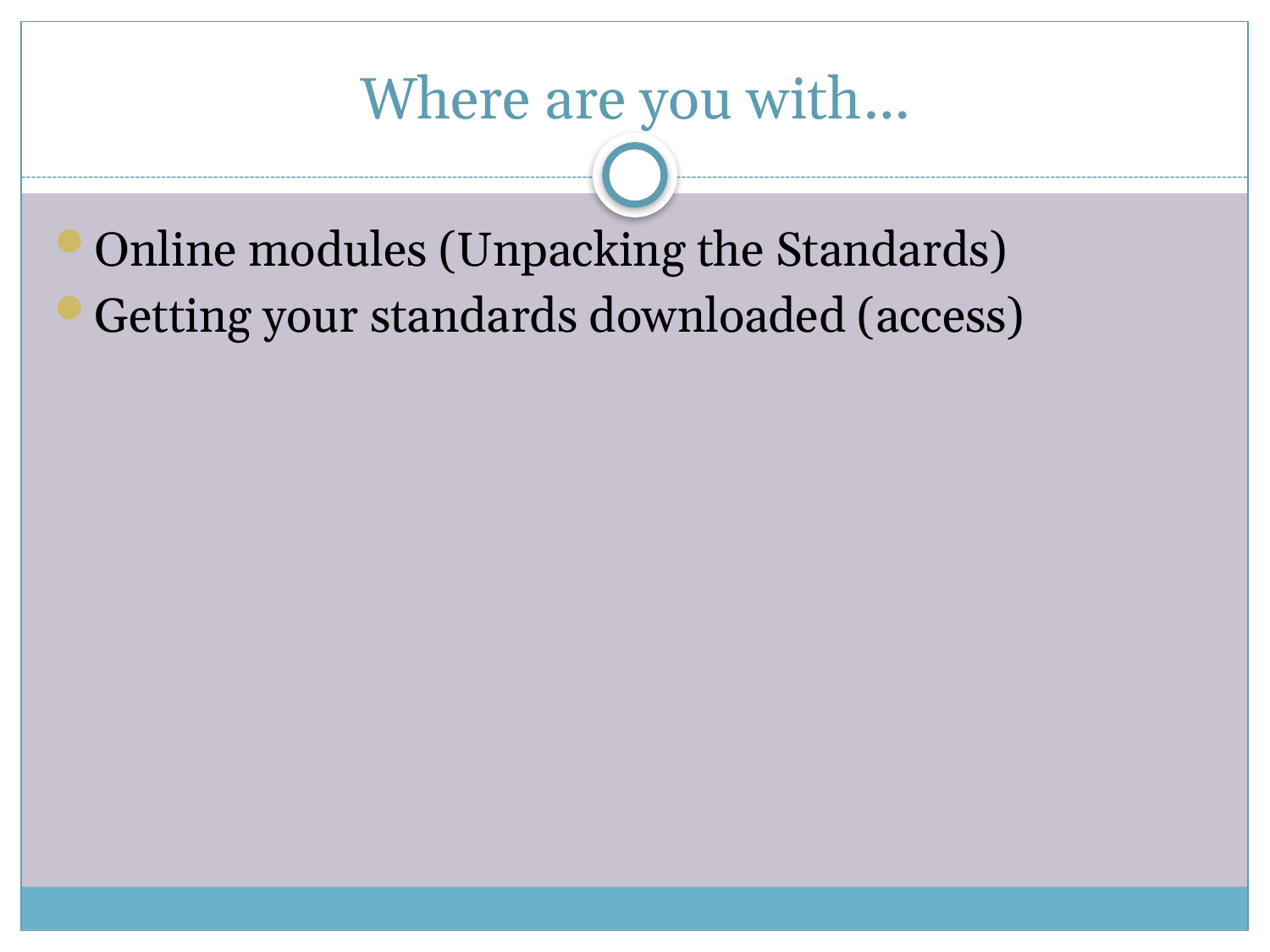

# Where are you with…
Online modules (Unpacking the Standards)
Getting your standards downloaded (access)